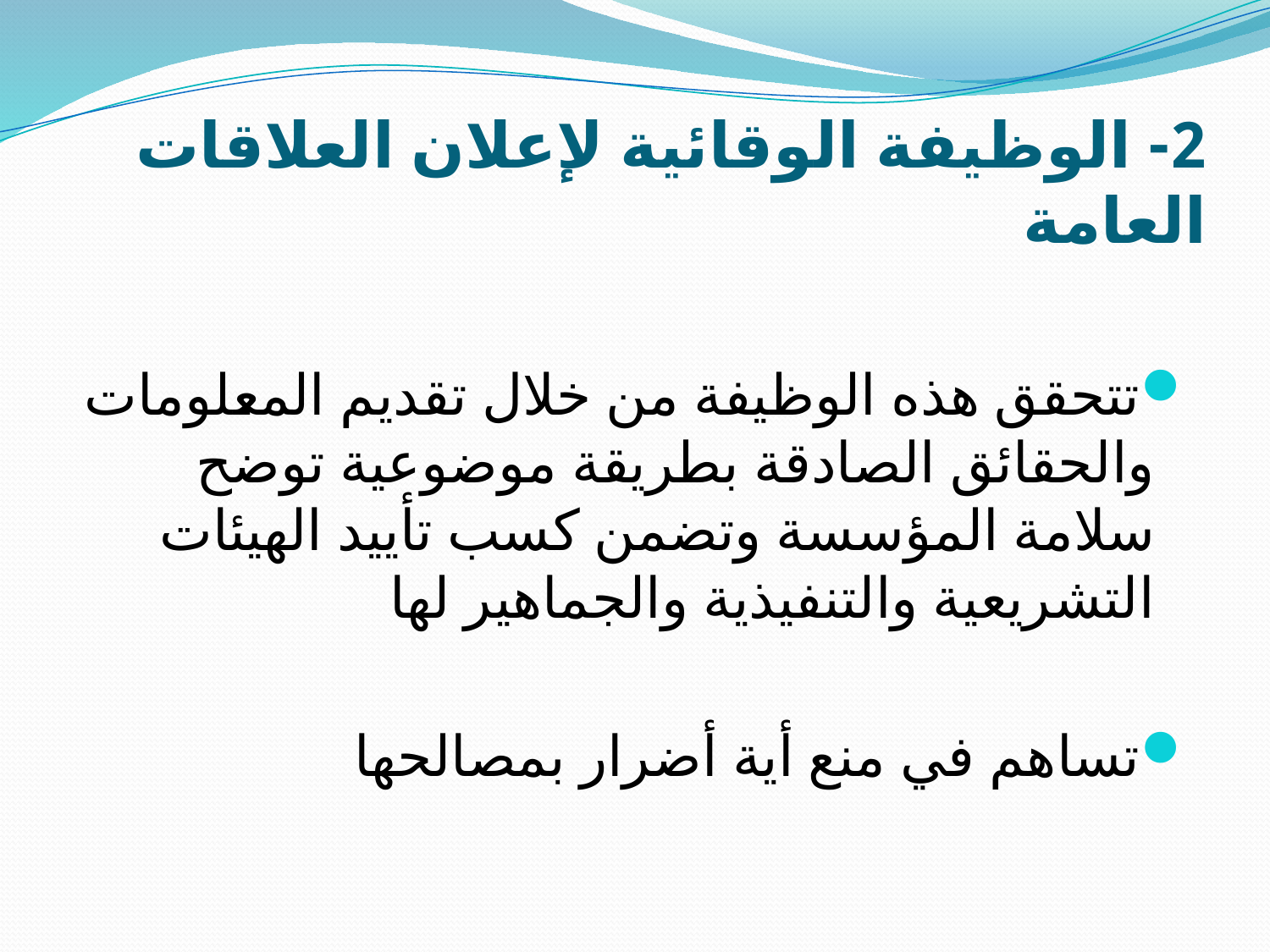

# 2- الوظيفة الوقائية لإعلان العلاقات العامة
تتحقق هذه الوظيفة من خلال تقديم المعلومات والحقائق الصادقة بطريقة موضوعية توضح سلامة المؤسسة وتضمن كسب تأييد الهيئات التشريعية والتنفيذية والجماهير لها

تساهم في منع أية أضرار بمصالحها